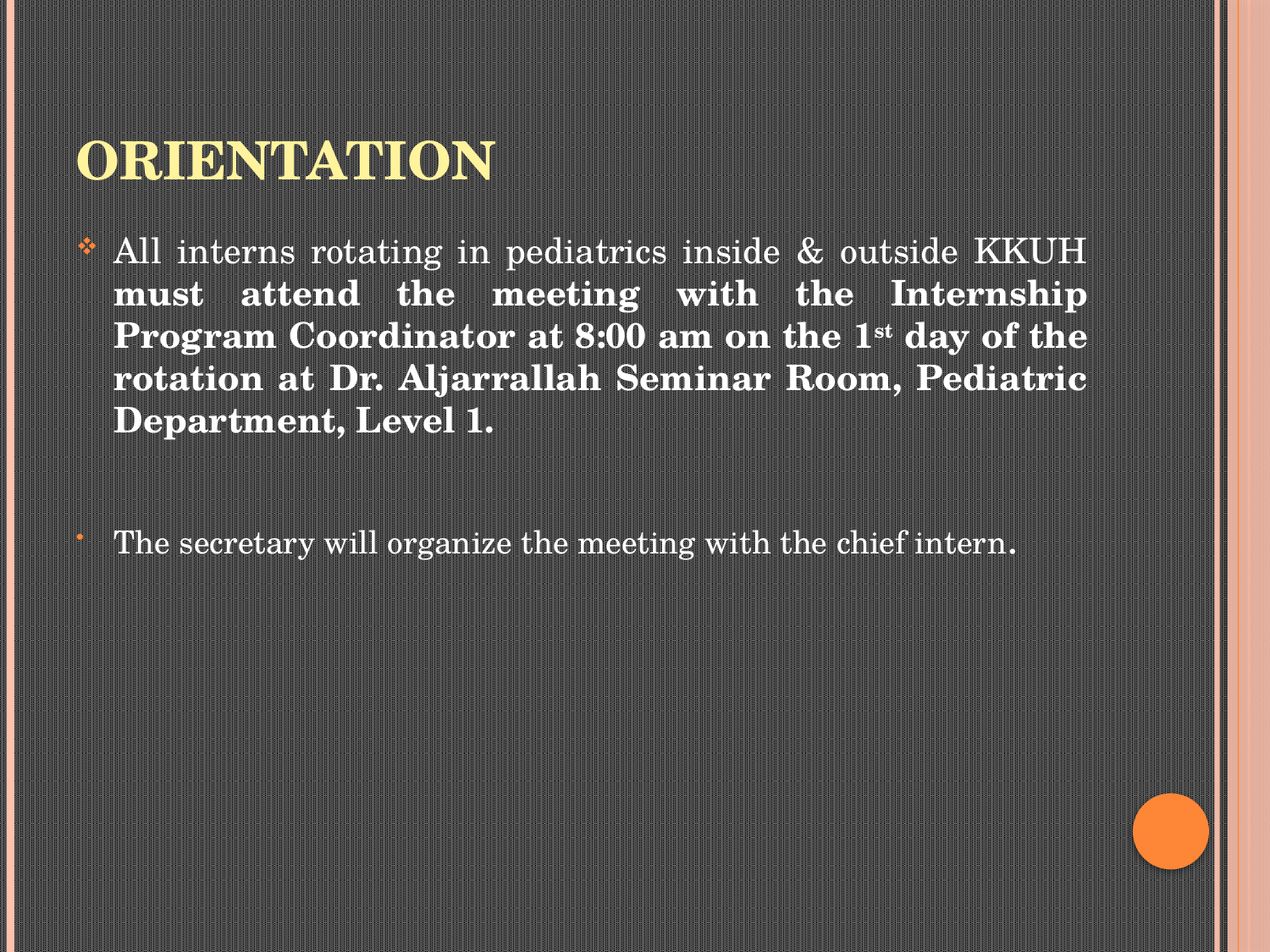

# orientation
All interns rotating in pediatrics inside & outside KKUH must attend the meeting with the Internship Program Coordinator at 8:00 am on the 1st day of the rotation at Dr. Aljarrallah Seminar Room, Pediatric Department, Level 1.

The secretary will organize the meeting with the chief intern.